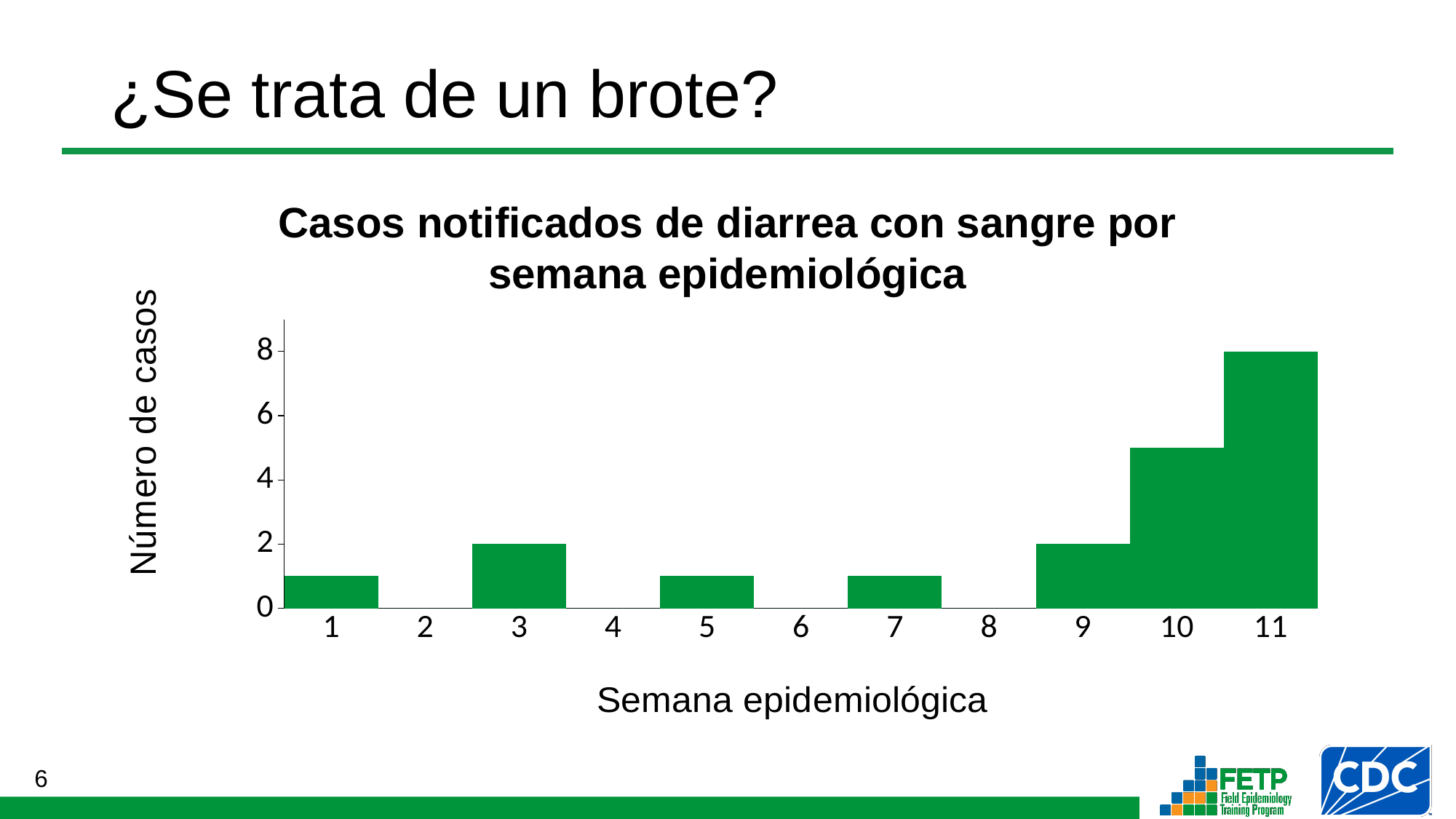

# ¿Se trata de un brote?

### Chart

| Category | Serie 1 | Serie 2 | Serie 3 | Serie 4 | Serie 5 | Serie 6 | Serie 7 | Serie 8 |
|---|---|---|---|---|---|---|---|---|
| 1 | 1.0 | None | None | None | None | None | None | None |
| 2 | 0.0 | None | None | None | None | None | None | None |
| 3 | 1.0 | 1.0 | None | None | None | None | None | None |
| 4 | 0.0 | None | None | None | None | None | None | None |
| 5 | 1.0 | None | None | None | None | None | None | None |
| 6 | 0.0 | None | None | None | None | None | None | None |
| 7 | 1.0 | None | None | None | None | None | None | None |
| 8 | 0.0 | None | None | None | None | None | None | None |
| 9 | 1.0 | 1.0 | None | None | None | None | None | None |
| 10 | 1.0 | 1.0 | 1.0 | 1.0 | 1.0 | None | None | None |
| 11 | 1.0 | 1.0 | 1.0 | 1.0 | 1.0 | 1.0 | 1.0 | 1.0 |
Casos notificados de diarrea con sangre por semana epidemiológica